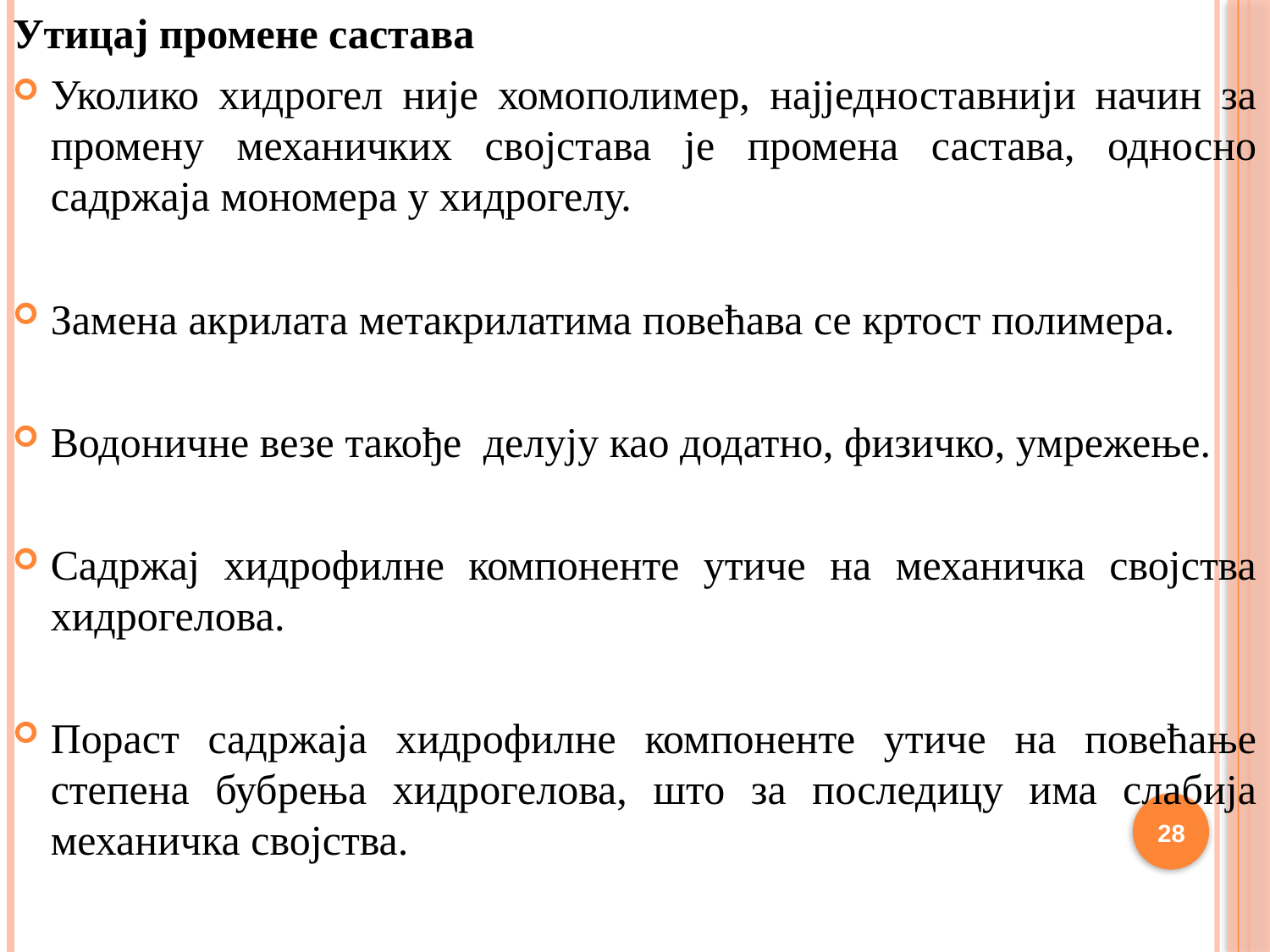

Утицај промене састава
Уколико хидрогел није хомополимер, најједноставнији начин за промену механичких својстава је промена састава, односно садржаја мономера у хидрогелу.

Замена акрилата метакрилатима повећава се кртост полимера.

Водоничне везе такође  делују као додатно, физичко, умрежење.

Садржај хидрофилне компоненте утиче на механичка својства хидрогелова.

Пораст садржаја хидрофилне компоненте утиче на повећање степена бубрења хидрогелова, што за последицу има слабија механичка својства.

28